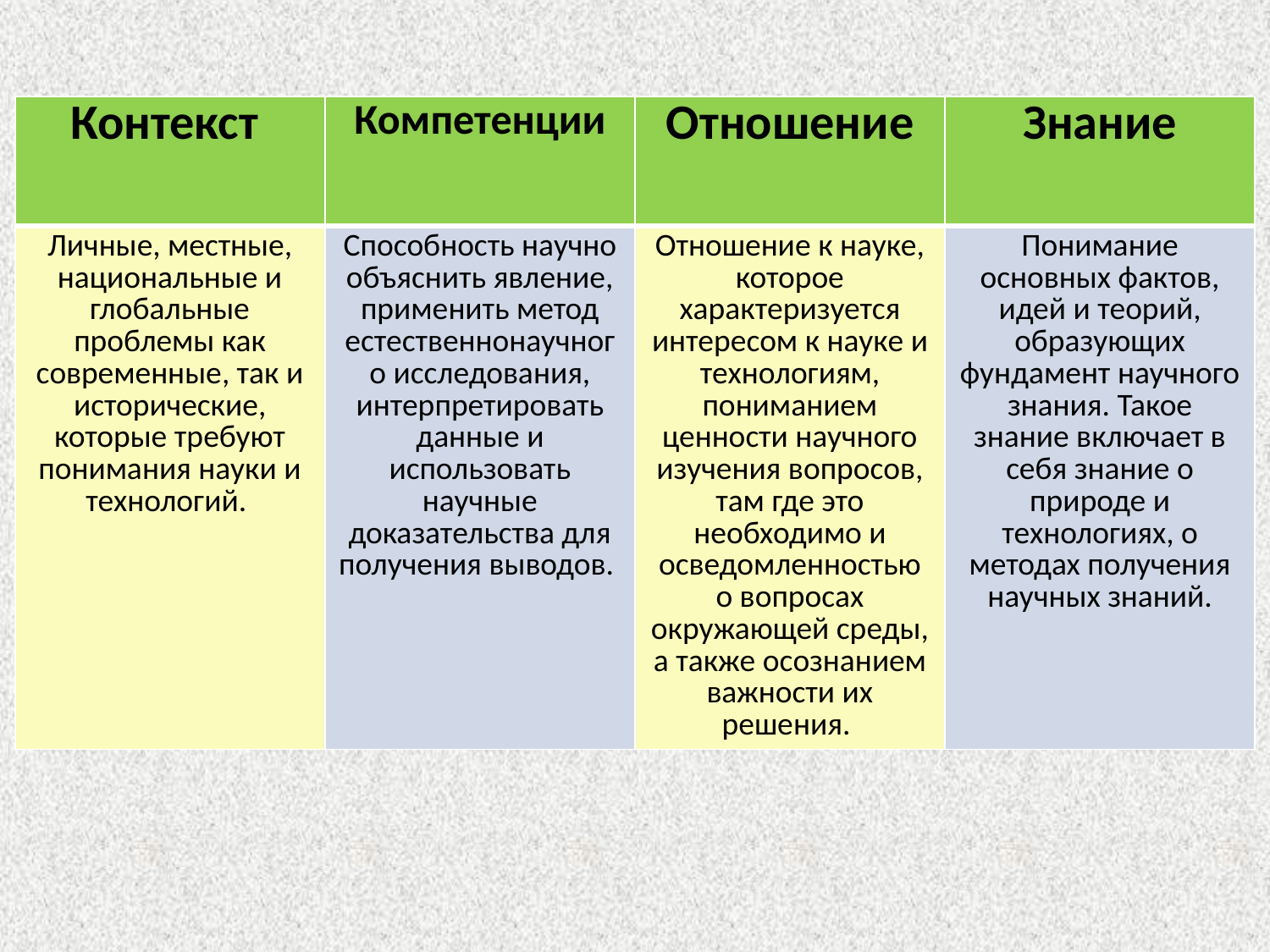

| Контекст | Компетенции | Отношение | Знание |
| --- | --- | --- | --- |
| Личные, местные, национальные и глобальные проблемы как современные, так и исторические, которые требуют понимания науки и технологий. | Способность научно объяснить явление, применить метод естественнонаучного исследования, интерпретировать данные и использовать научные доказательства для получения выводов. | Отношение к науке, которое характеризуется интересом к науке и технологиям, пониманием ценности научного изучения вопросов, там где это необходимо и осведомленностью о вопросах окружающей среды, а также осознанием важности их решения. | Понимание основных фактов, идей и теорий, образующих фундамент научного знания. Такое знание включает в себя знание о природе и технологиях, о методах получения научных знаний. |